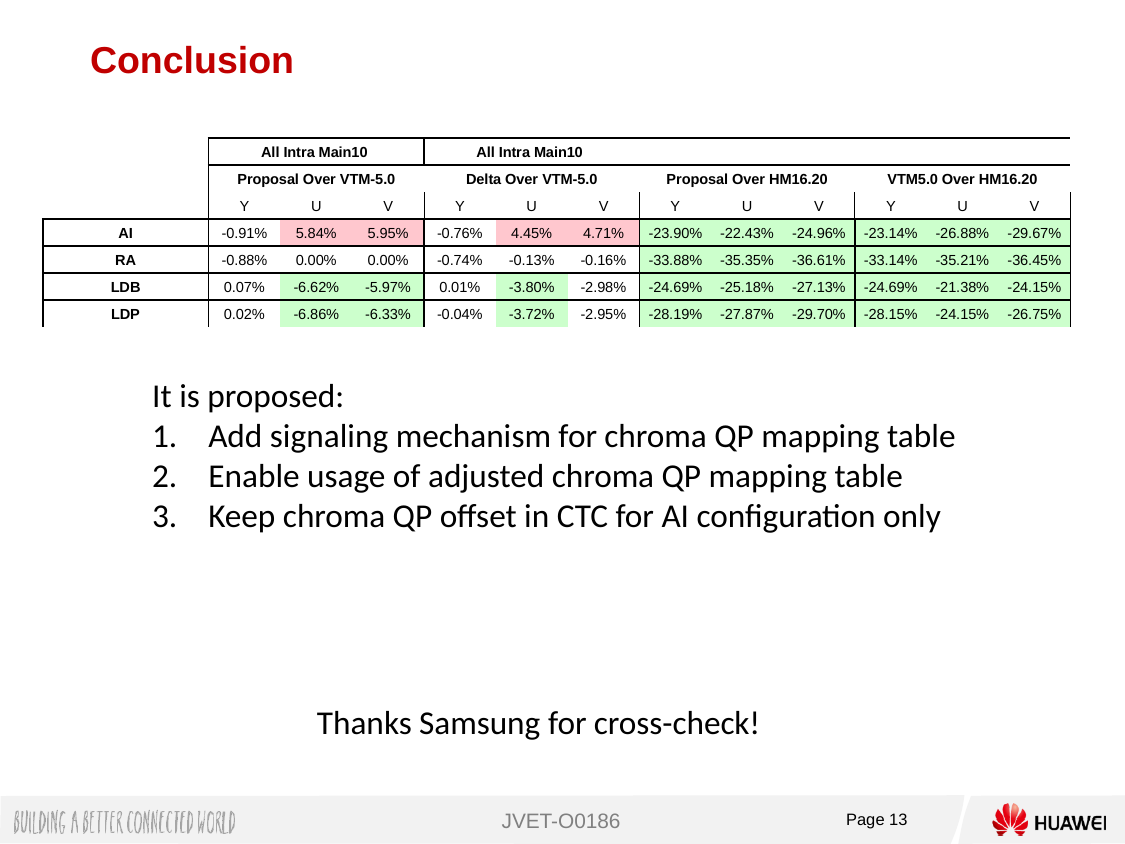

Conclusion
|  | All Intra Main10 |  |  | All Intra Main10 |  |  |  |  |  |  |  |  |
| --- | --- | --- | --- | --- | --- | --- | --- | --- | --- | --- | --- | --- |
|  | Proposal Over VTM-5.0 |  |  | Delta Over VTM-5.0 |  |  | Proposal Over HM16.20 |  |  | VTM5.0 Over HM16.20 |  |  |
|  | Y | U | V | Y | U | V | Y | U | V | Y | U | V |
| AI | -0.91% | 5.84% | 5.95% | -0.76% | 4.45% | 4.71% | -23.90% | -22.43% | -24.96% | -23.14% | -26.88% | -29.67% |
| RA | -0.88% | 0.00% | 0.00% | -0.74% | -0.13% | -0.16% | -33.88% | -35.35% | -36.61% | -33.14% | -35.21% | -36.45% |
| LDB | 0.07% | -6.62% | -5.97% | 0.01% | -3.80% | -2.98% | -24.69% | -25.18% | -27.13% | -24.69% | -21.38% | -24.15% |
| LDP | 0.02% | -6.86% | -6.33% | -0.04% | -3.72% | -2.95% | -28.19% | -27.87% | -29.70% | -28.15% | -24.15% | -26.75% |

It is proposed:
Add signaling mechanism for chroma QP mapping table
Enable usage of adjusted chroma QP mapping table
Keep chroma QP offset in CTC for AI configuration only
Thanks Samsung for cross-check!